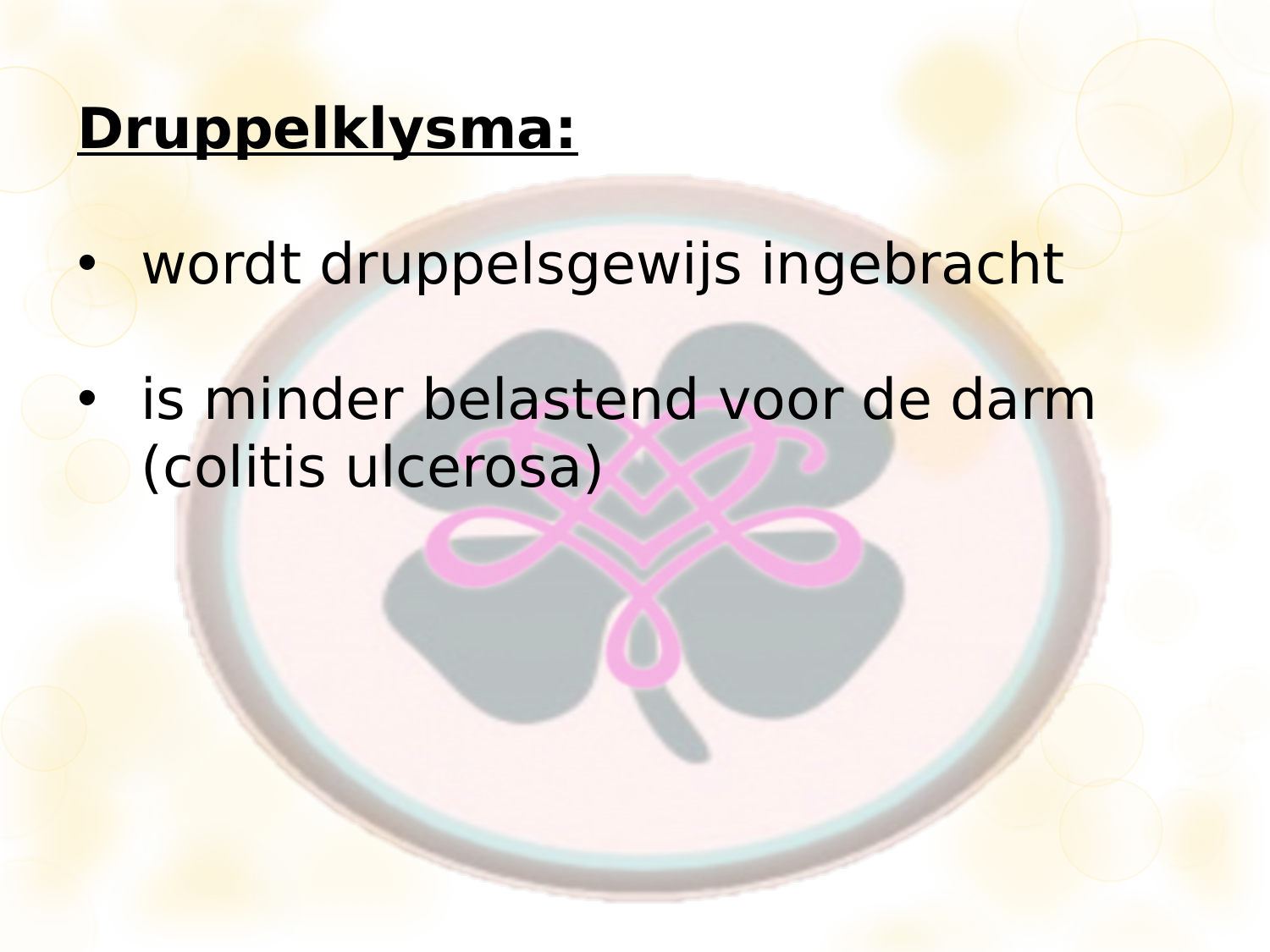

Druppelklysma:

wordt druppelsgewijs ingebracht

is minder belastend voor de darm (colitis ulcerosa)